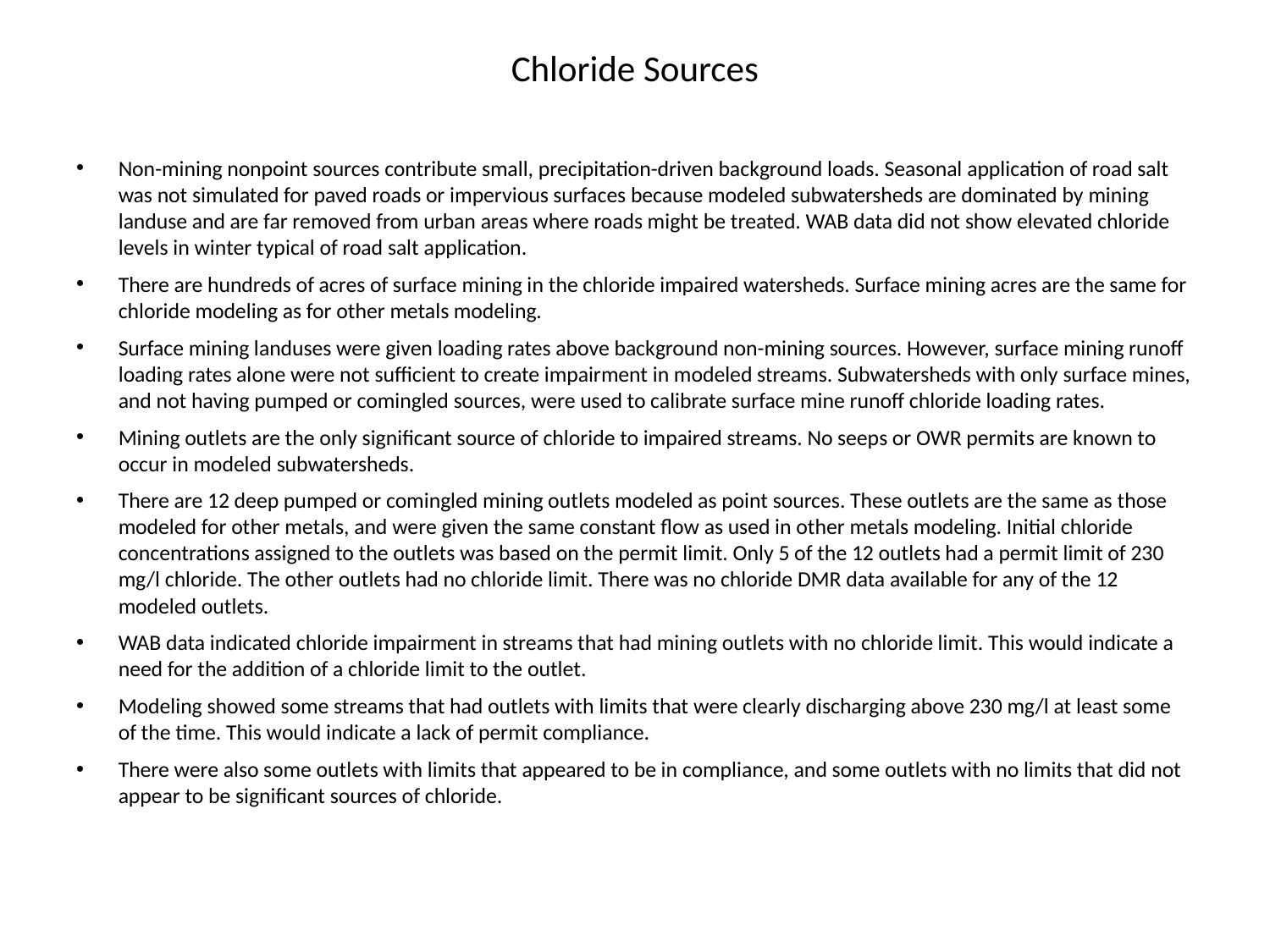

# Chloride Sources
Non-mining nonpoint sources contribute small, precipitation-driven background loads. Seasonal application of road salt was not simulated for paved roads or impervious surfaces because modeled subwatersheds are dominated by mining landuse and are far removed from urban areas where roads might be treated. WAB data did not show elevated chloride levels in winter typical of road salt application.
There are hundreds of acres of surface mining in the chloride impaired watersheds. Surface mining acres are the same for chloride modeling as for other metals modeling.
Surface mining landuses were given loading rates above background non-mining sources. However, surface mining runoff loading rates alone were not sufficient to create impairment in modeled streams. Subwatersheds with only surface mines, and not having pumped or comingled sources, were used to calibrate surface mine runoff chloride loading rates.
Mining outlets are the only significant source of chloride to impaired streams. No seeps or OWR permits are known to occur in modeled subwatersheds.
There are 12 deep pumped or comingled mining outlets modeled as point sources. These outlets are the same as those modeled for other metals, and were given the same constant flow as used in other metals modeling. Initial chloride concentrations assigned to the outlets was based on the permit limit. Only 5 of the 12 outlets had a permit limit of 230 mg/l chloride. The other outlets had no chloride limit. There was no chloride DMR data available for any of the 12 modeled outlets.
WAB data indicated chloride impairment in streams that had mining outlets with no chloride limit. This would indicate a need for the addition of a chloride limit to the outlet.
Modeling showed some streams that had outlets with limits that were clearly discharging above 230 mg/l at least some of the time. This would indicate a lack of permit compliance.
There were also some outlets with limits that appeared to be in compliance, and some outlets with no limits that did not appear to be significant sources of chloride.